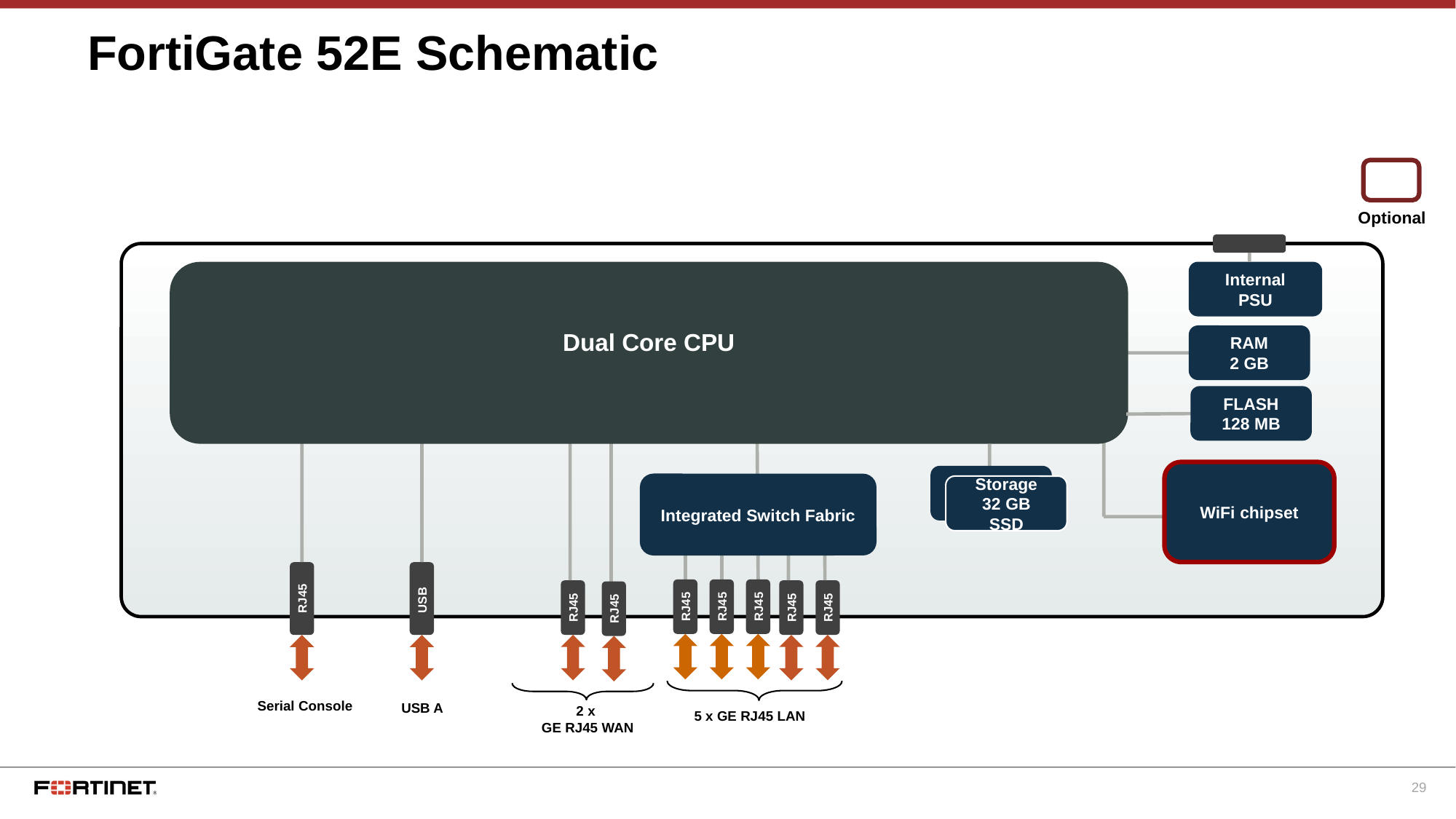

# FortiGate 52E Schematic

Optional

Dual Core CPU

Internal
PSU
RAM
2 GB

FLASH
128 MB

RJ45
RJ45
RJ45

WiFi chipset
Storage
32 GB
Integrated Switch Fabric

Storage
32 GB SSD

RJ45
USB
RJ45
RJ45
RJ45
RJ45

Serial Console
USB A
2 x
GE RJ45 WAN
5 x GE RJ45 LAN